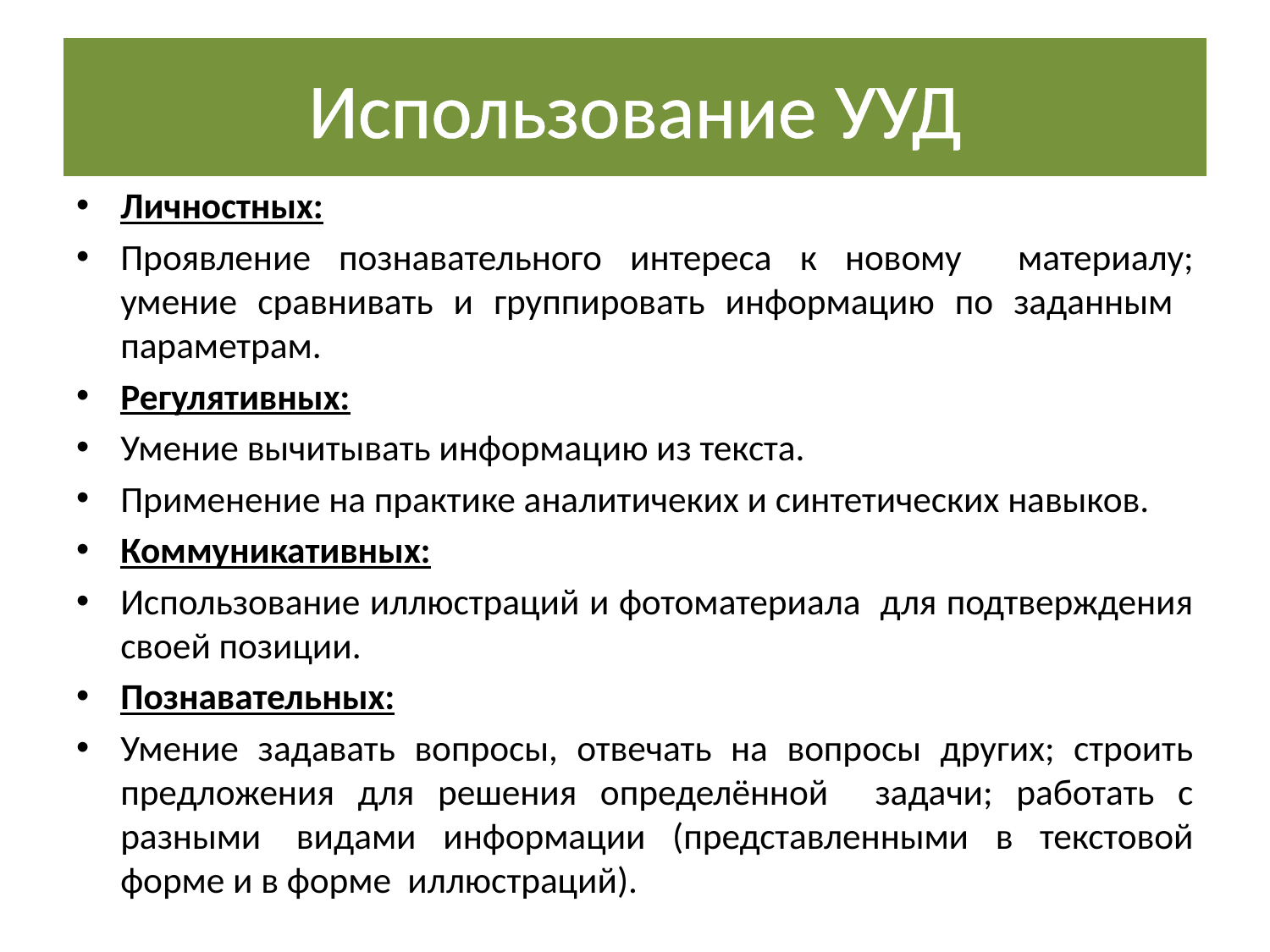

# Использование УУД
Личностных:
Проявление познавательного интереса к новому  материалу; умение сравнивать и группировать информацию по заданным  параметрам.
Регулятивных:
Умение вычитывать информацию из текста.
Применение на практике аналитичеких и синтетических навыков.
Коммуникативных:
Использование иллюстраций и фотоматериала  для подтверждения своей позиции.
Познавательных:
Умение задавать вопросы, отвечать на вопросы других; строить предложения для решения определённой  задачи; работать с разными  видами информации (представленными в текстовой форме и в форме  иллюстраций).